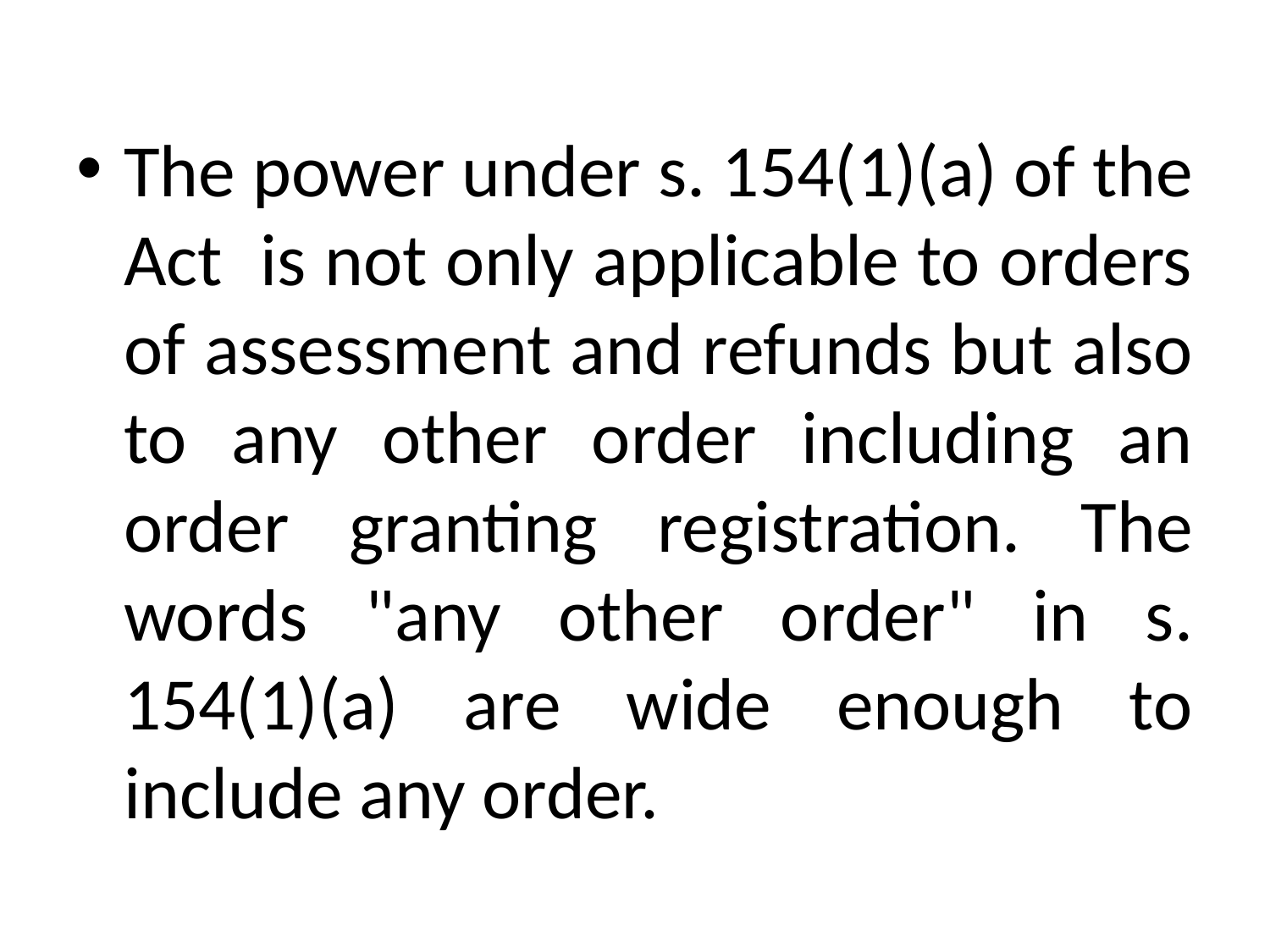

#
The power under s. 154(1)(a) of the Act  is not only applicable to orders of assessment and refunds but also to any other order including an order granting registration. The words "any other order" in s. 154(1)(a) are wide enough to include any order.